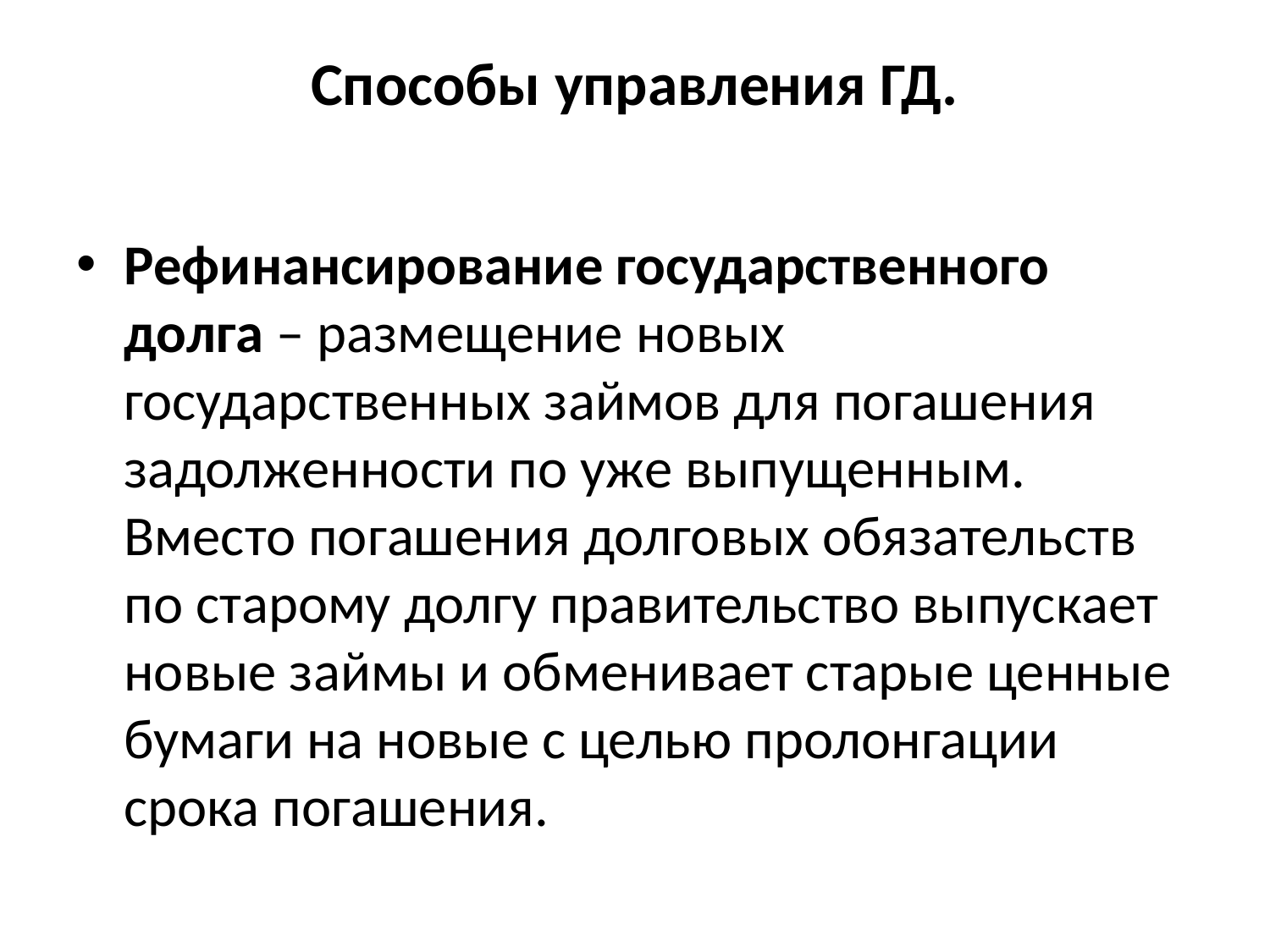

# Способы управления ГД.
Рефинансирование государственного долга – размещение новых государственных займов для погашения задолженности по уже выпущенным. Вместо погашения долговых обязательств по старому долгу правительство выпускает новые займы и обменивает старые ценные бумаги на новые с целью пролонгации срока погашения.